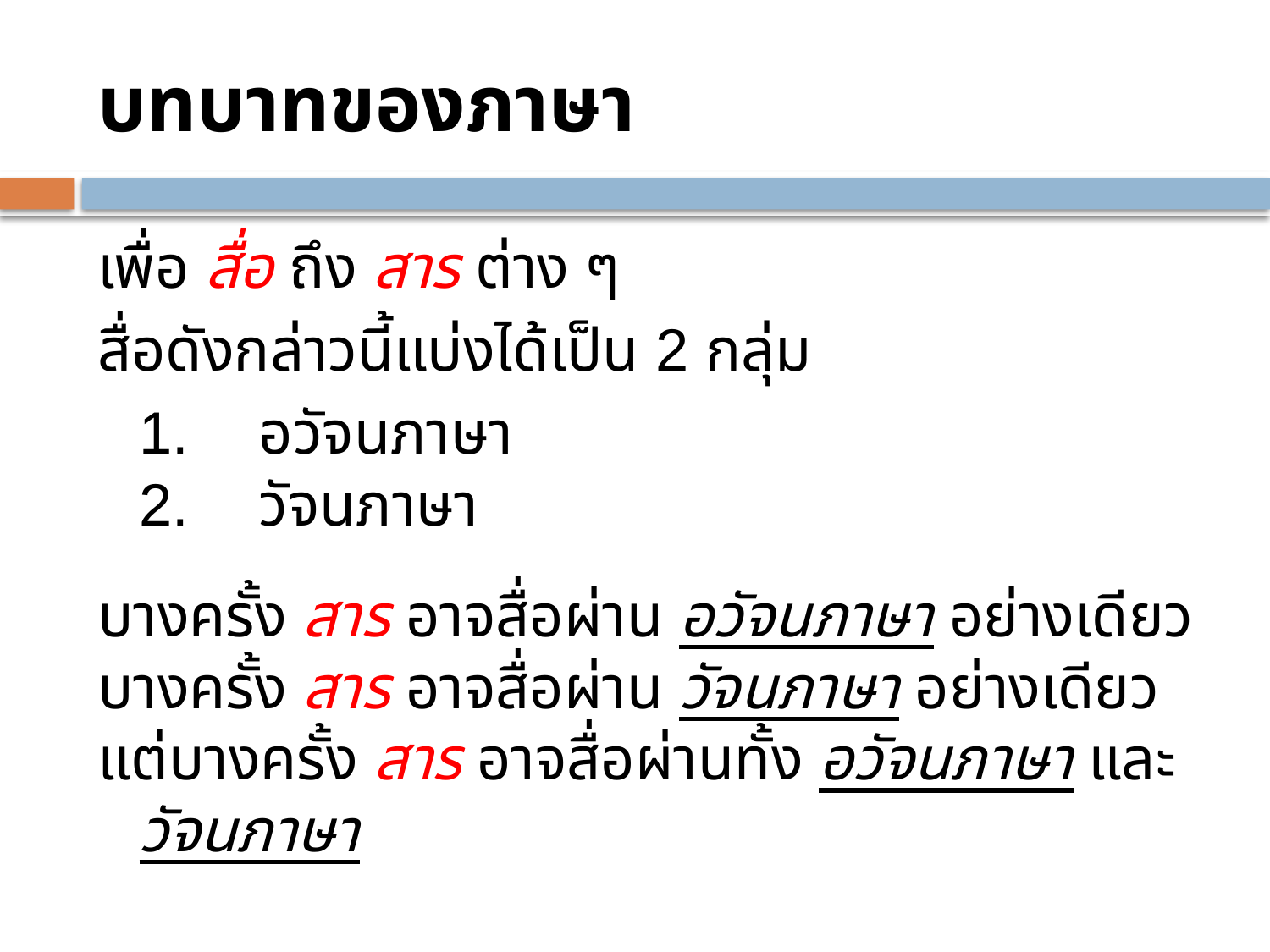

# บทบาทของภาษา
เพื่อ สื่อ ถึง สาร ต่าง ๆ
สื่อดังกล่าวนี้แบ่งได้เป็น 2 กลุ่ม
	1.	อวัจนภาษา
	2.	วัจนภาษา
บางครั้ง สาร อาจสื่อผ่าน อวัจนภาษา อย่างเดียว
บางครั้ง สาร อาจสื่อผ่าน วัจนภาษา อย่างเดียว
แต่บางครั้ง สาร อาจสื่อผ่านทั้ง อวัจนภาษา และ วัจนภาษา